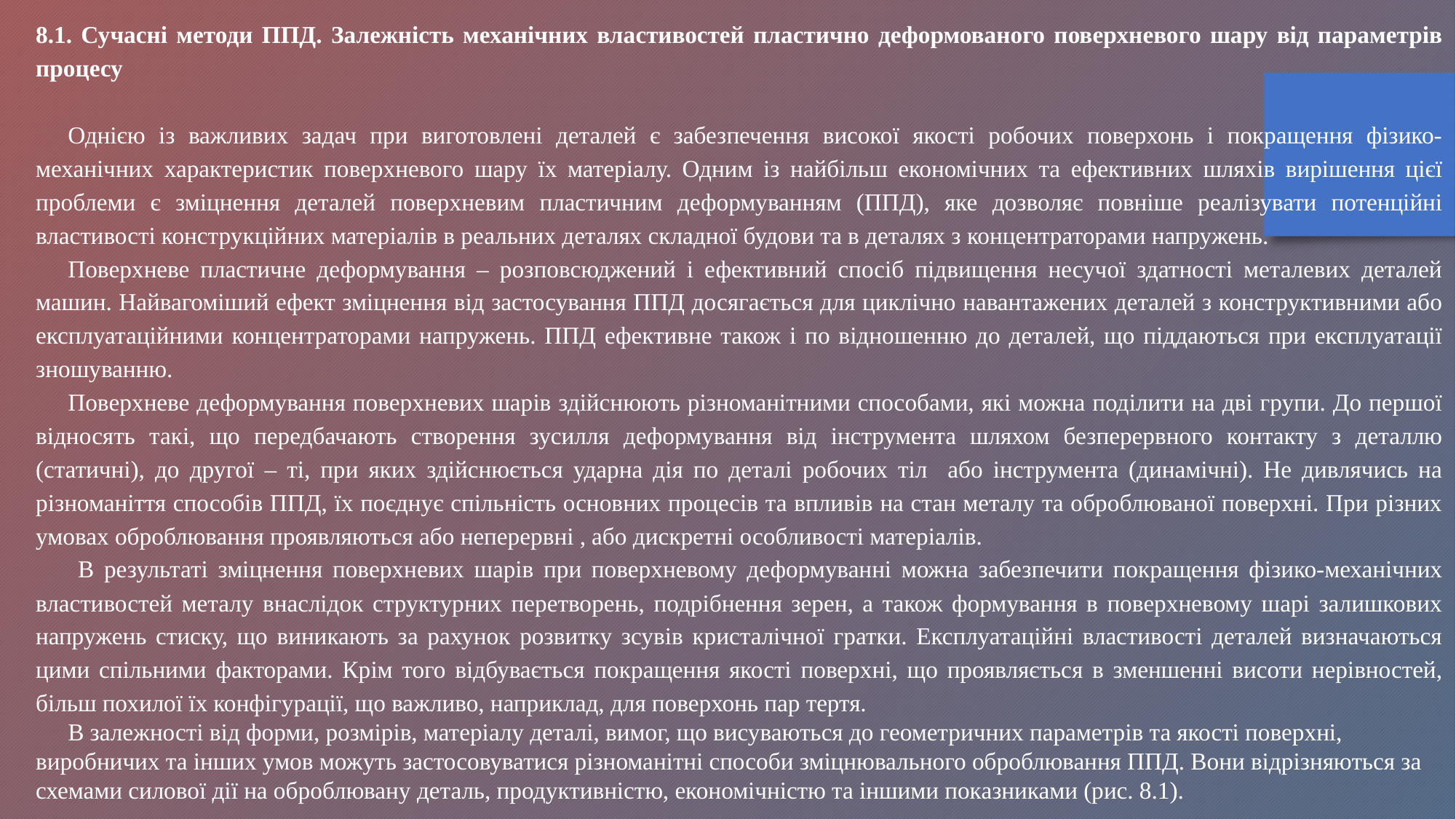

8.1. Сучасні методи ППД. Залежність механічних властивостей пластично деформованого поверхневого шару від параметрів процесу

Однією із важливих задач при виготовлені деталей є забезпечення високої якості робочих поверхонь і покращення фізико-механічних характеристик поверхневого шару їх матеріалу. Одним із найбільш економічних та ефективних шляхів вирішення цієї проблеми є зміцнення деталей поверхневим пластичним деформуванням (ППД), яке дозволяє повніше реалізувати потенційні властивості конструкційних матеріалів в реальних деталях складної будови та в деталях з концентраторами напружень.
Поверхневе пластичне деформування – розповсюджений і ефективний спосіб підвищення несучої здатності металевих деталей машин. Найвагоміший ефект зміцнення від застосування ППД досягається для циклічно навантажених деталей з конструктивними або експлуатаційними концентраторами напружень. ППД ефективне також і по відношенню до деталей, що піддаються при експлуатації зношуванню.
Поверхневе деформування поверхневих шарів здійснюють різноманітними способами, які можна поділити на дві групи. До першої відносять такі, що передбачають створення зусилля деформування від інструмента шляхом безперервного контакту з деталлю (статичні), до другої – ті, при яких здійснюється ударна дія по деталі робочих тіл  або інструмента (динамічні). Не дивлячись на різноманіття способів ППД, їх поєднує спільність основних процесів та впливів на стан металу та оброблюваної поверхні. При різних умовах оброблювання проявляються або неперервні , або дискретні особливості матеріалів.
 В результаті зміцнення поверхневих шарів при поверхневому деформуванні можна забезпечити покращення фізико-механічних властивостей металу внаслідок структурних перетворень, подрібнення зерен, а також формування в поверхневому шарі залишкових напружень стиску, що виникають за рахунок розвитку зсувів кристалічної гратки. Експлуатаційні властивості деталей визначаються цими спільними факторами. Крім того відбувається покращення якості поверхні, що проявляється в зменшенні висоти нерівностей, більш похилої їх конфігурації, що важливо, наприклад, для поверхонь пар тертя.
В залежності від форми, розмірів, матеріалу деталі, вимог, що висуваються до геометричних параметрів та якості поверхні, виробничих та інших умов можуть застосовуватися різноманітні способи зміцнювального оброблювання ППД. Вони відрізняються за схемами силової дії на оброблювану деталь, продуктивністю, економічністю та іншими показниками (рис. 8.1).